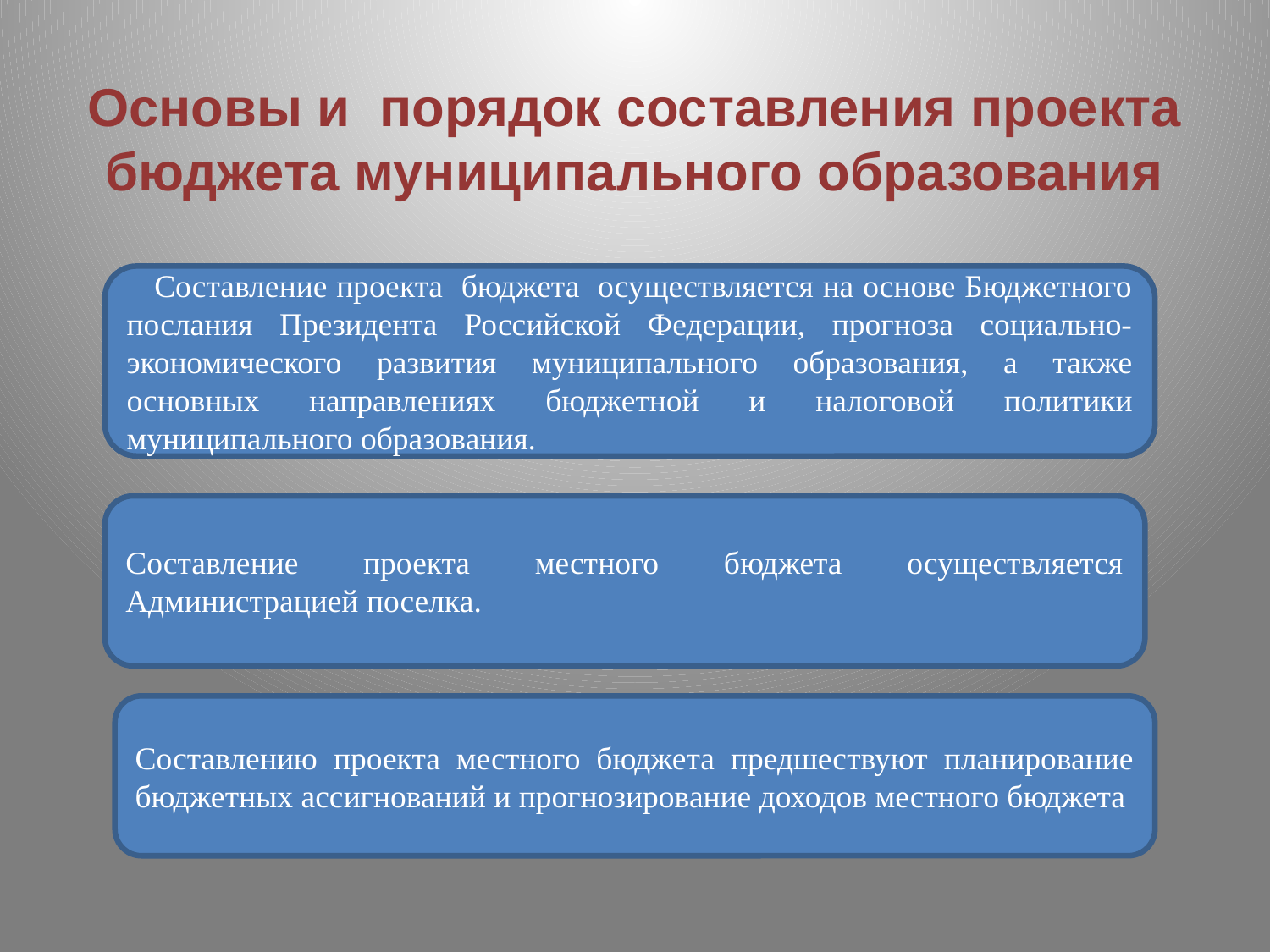

# Основы и  порядок составления проекта бюджета муниципального образования
   Составление проекта  бюджета  осуществляется на основе Бюджетного послания Президента Российской Федерации, прогноза социально-экономического развития муниципального образования, а также основных направлениях бюджетной и налоговой политики муниципального образования.
Составление проекта местного бюджета осуществляется Администрацией поселка.
Составлению проекта местного бюджета предшествуют планирование бюджетных ассигнований и прогнозирование доходов местного бюджета